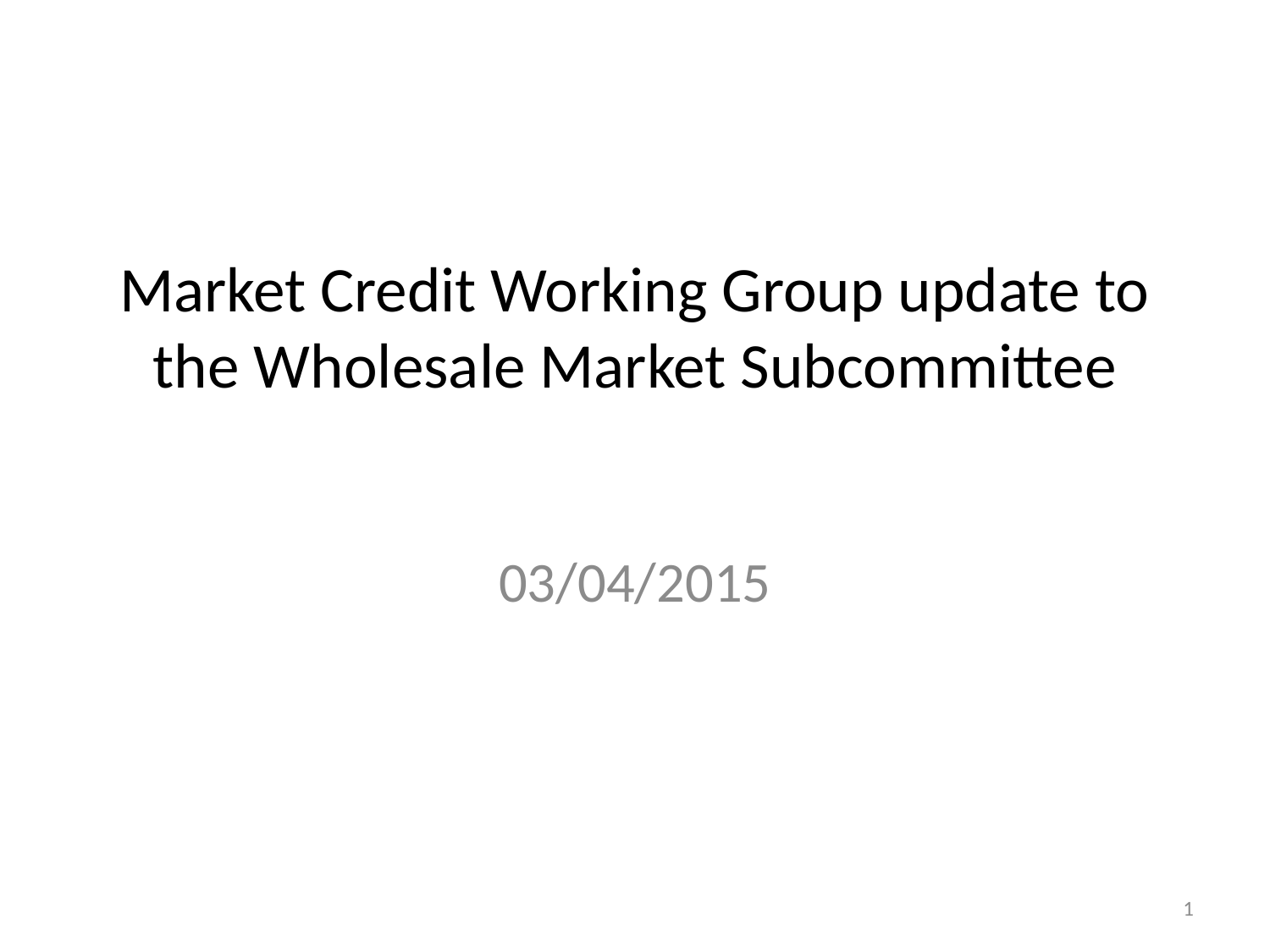

# Market Credit Working Group update to the Wholesale Market Subcommittee
03/04/2015
1